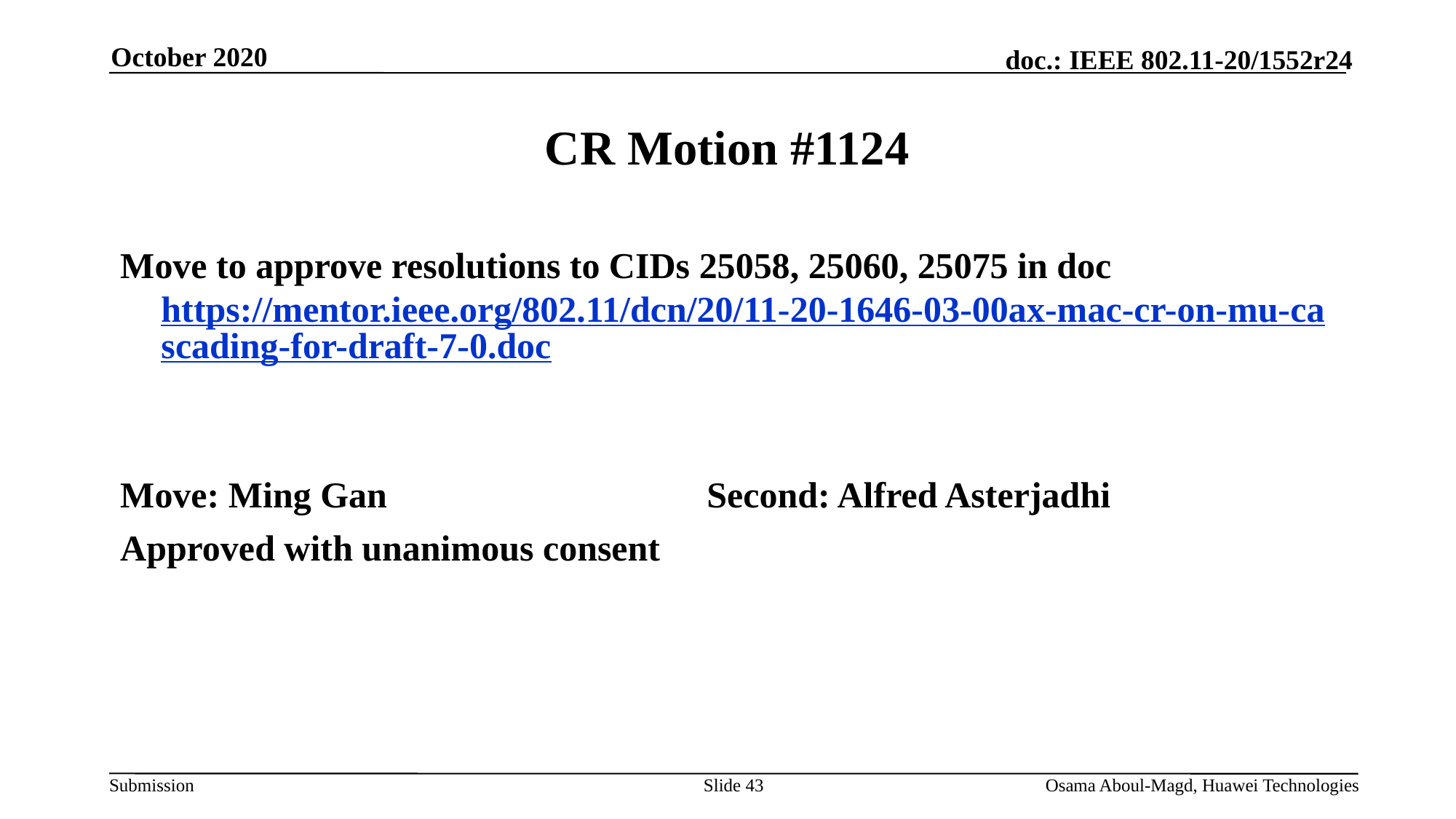

October 2020
# CR Motion #1124
Move to approve resolutions to CIDs 25058, 25060, 25075 in doc https://mentor.ieee.org/802.11/dcn/20/11-20-1646-03-00ax-mac-cr-on-mu-cascading-for-draft-7-0.doc

Move: Ming Gan			Second: Alfred Asterjadhi
Approved with unanimous consent
Slide 43
Osama Aboul-Magd, Huawei Technologies